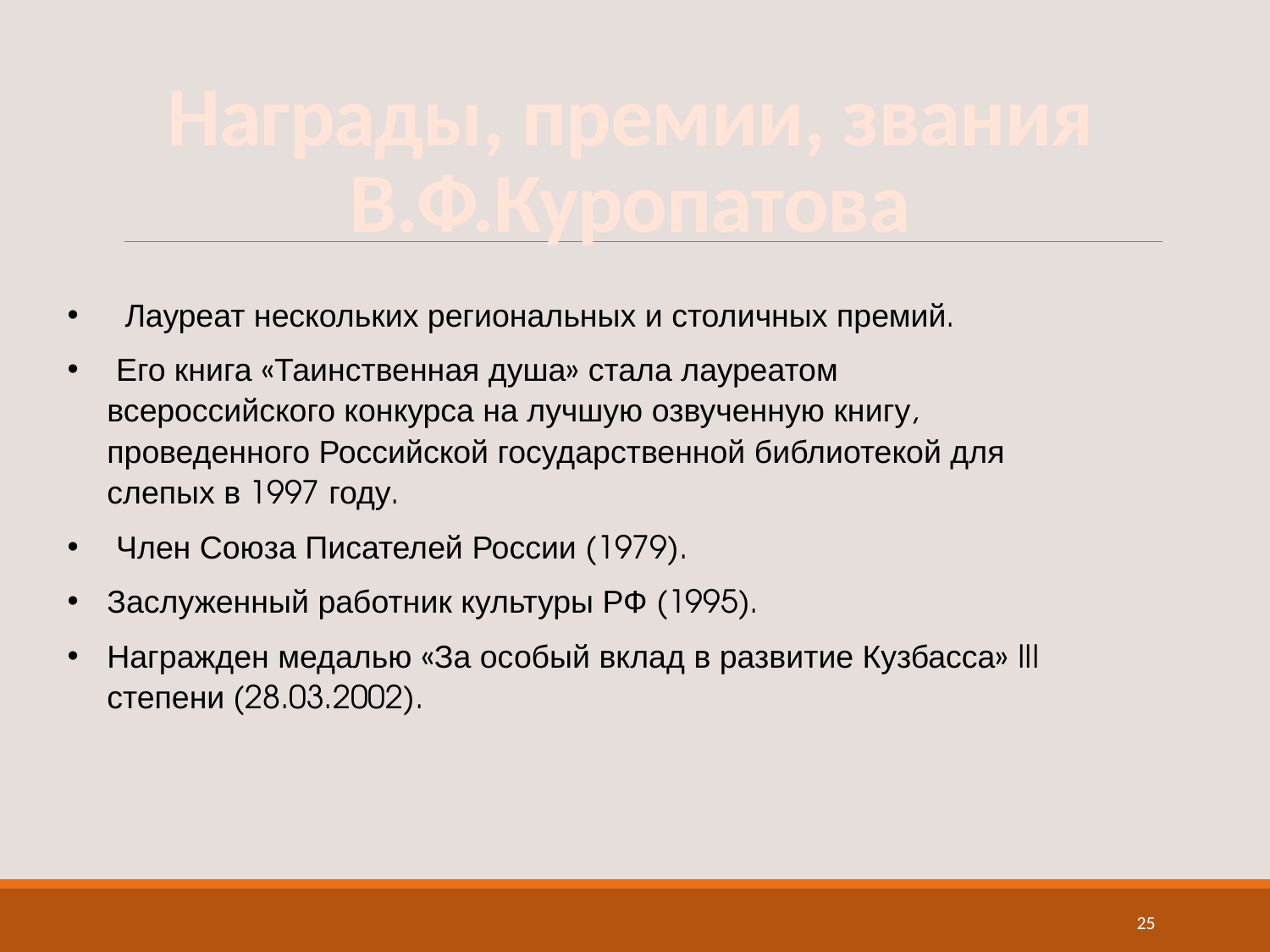

Награды, премии, звания В.Ф.Куропатова
  Лауреат нескольких региональных и столичных премий.
 Его книга «Таинственная душа» стала лауреатом всероссийского конкурса на лучшую озвученную книгу, проведенного Российской государственной библиотекой для слепых в 1997 году.
 Член Союза Писателей России (1979).
Заслуженный работник культуры РФ (1995).
Награжден медалью «За особый вклад в развитие Кузбасса» III степени (28.03.2002).
25